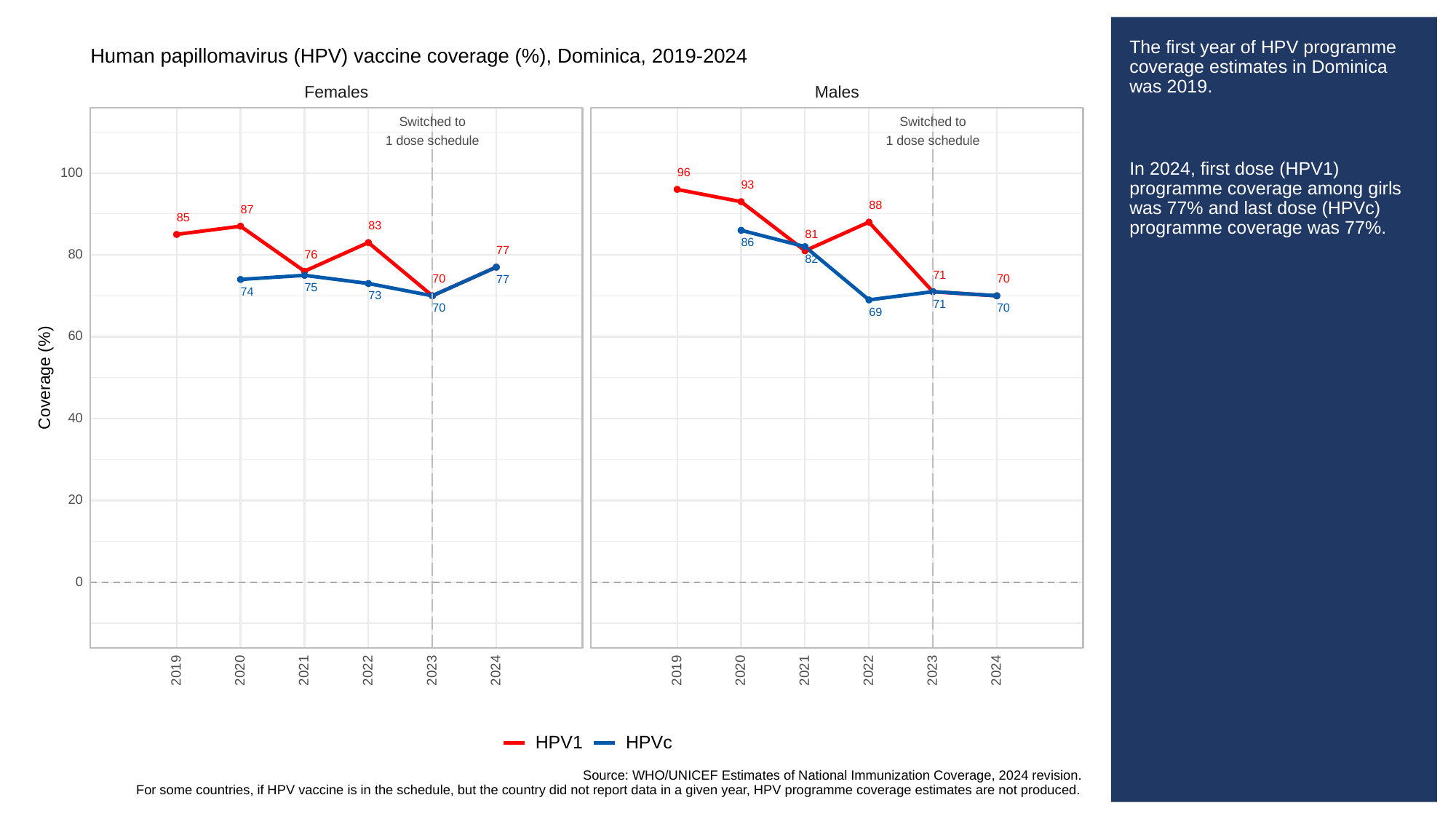

# The first year of HPV programme coverage estimates in Dominica was 2019.

In 2024, first dose (HPV1) programme coverage among girls was 77% and last dose (HPVc) programme coverage was 77%.

Human papillomavirus (HPV) vaccine coverage (%), Dominica, 2019-2024
Females
Males

Switched to
Switched to

1 dose schedule
1 dose schedule
100
96

93

88
87
85

83

81

86

77

80
76

82

71

70
70
77

75
74

73

71
70
70
69
60

Coverage (%)

40

20

0

2023
2023
2019
2020
2021
2022
2024
2019
2020
2021
2022
2024
HPVc
HPV1

Source: WHO/UNICEF Estimates of National Immunization Coverage, 2024 revision.
For some countries, if HPV vaccine is in the schedule, but the country did not report data in a given year, HPV programme coverage estimates are not produced.